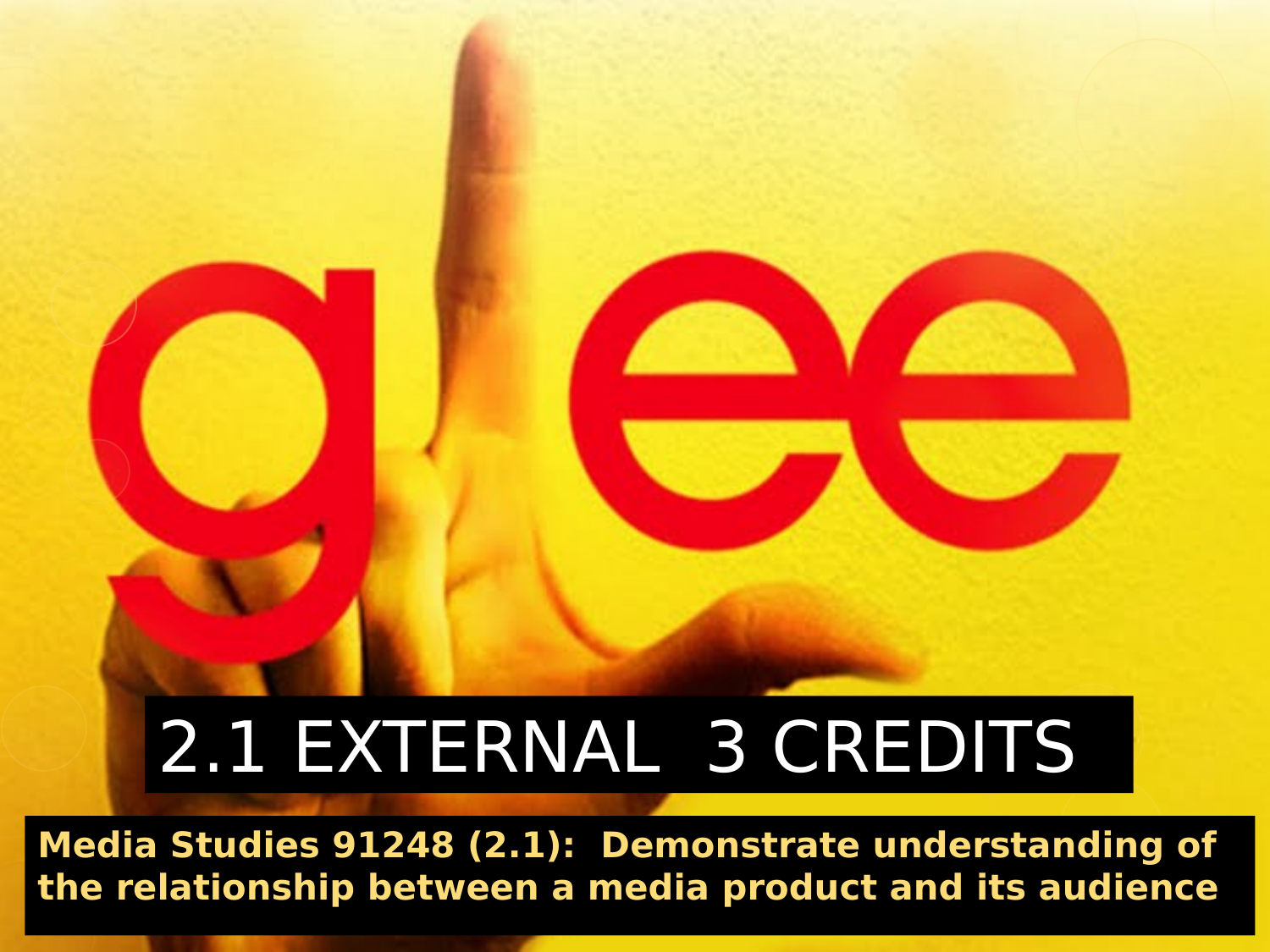

# 2.1 EXTERNAL  3 CREDITS
Media Studies 91248 (2.1):  Demonstrate understanding of the relationship between a media product and its audience